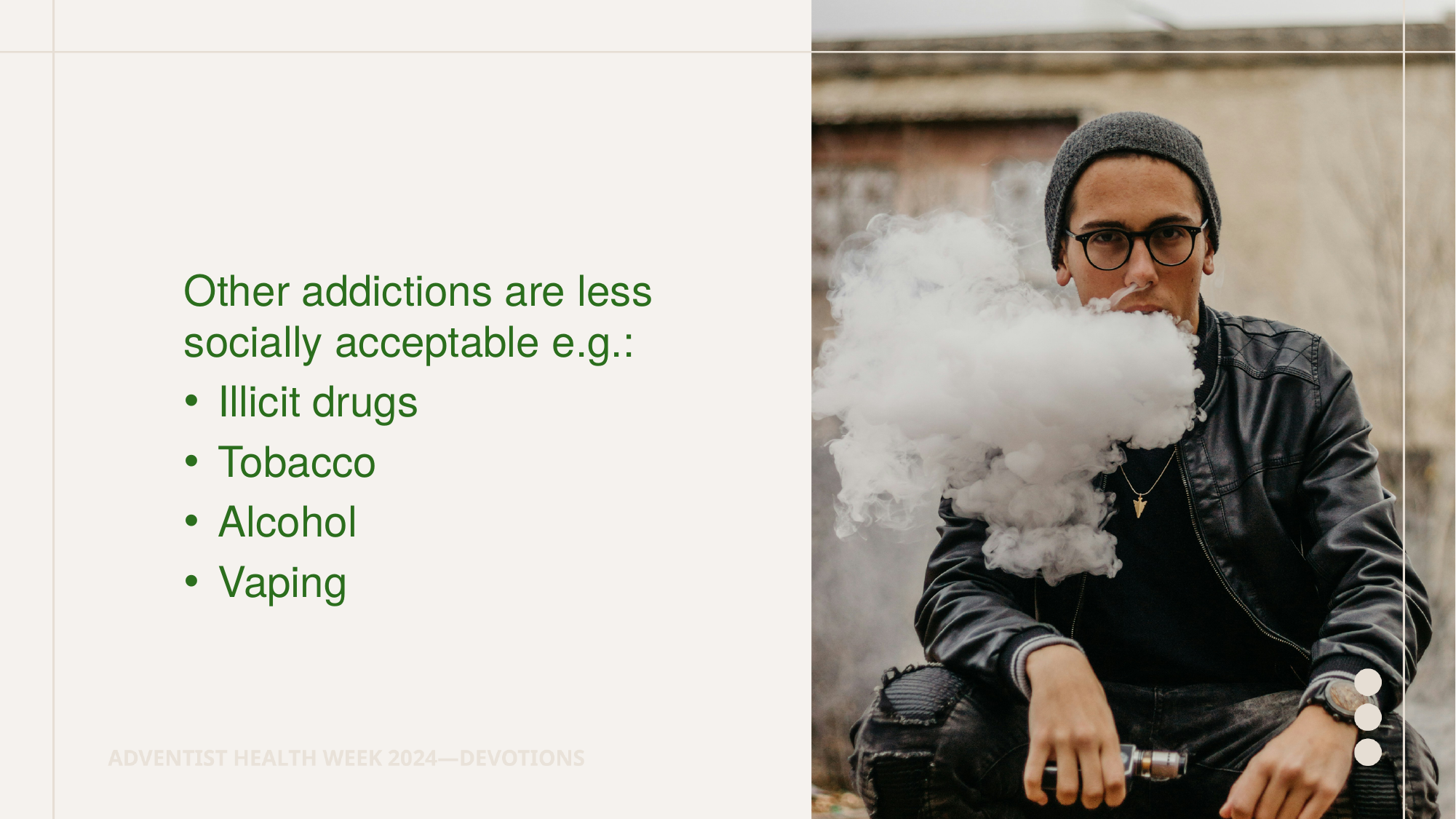

Other addictions are less socially acceptable e.g.:
Illicit drugs
Tobacco
Alcohol
Vaping